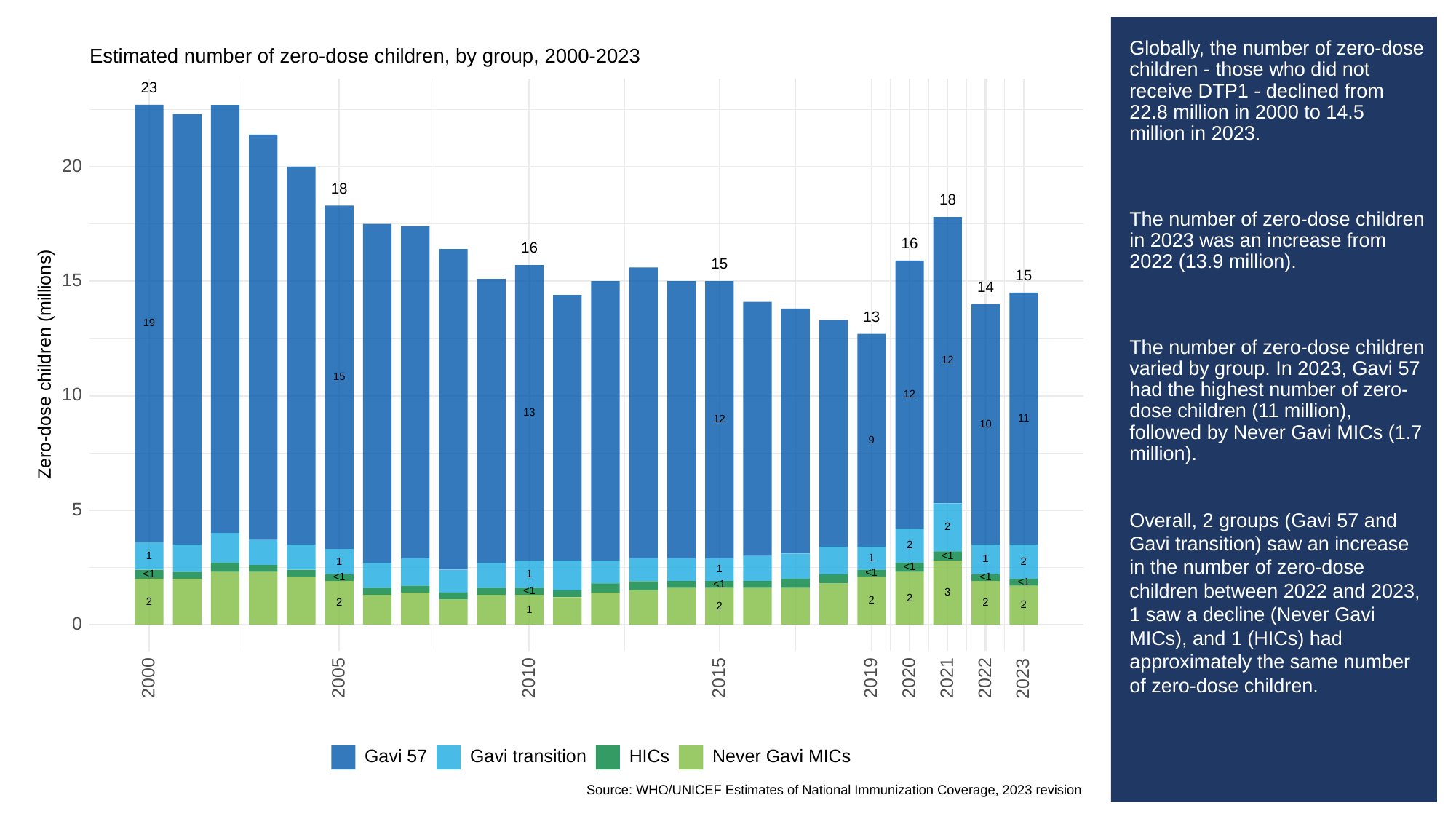

# Globally, the number of zero-dose children - those who did not receive DTP1 - declined from 22.8 million in 2000 to 14.5 million in 2023.

The number of zero-dose children in 2023 was an increase from 2022 (13.9 million).

The number of zero-dose children varied by group. In 2023, Gavi 57 had the highest number of zero-dose children (11 million), followed by Never Gavi MICs (1.7 million).

Overall, 2 groups (Gavi 57 and Gavi transition) saw an increase in the number of zero-dose children between 2022 and 2023, 1 saw a decline (Never Gavi MICs), and 1 (HICs) had approximately the same number of zero-dose children.

Estimated number of zero-dose children, by group, 2000-2023

23

20

18
18

16
16

15

15
15

14

13
19

Zero-dose children (millions)
12
15
10
12

13
11
12
10
9

5

2

2

1
<1

1
1

1
2

<1

1

<1

<1
1

<1
<1

<1

<1

<1

3

2

2

2
2
2

2
2
1
0

2023
2000
2005
2010
2015
2019
2020
2021
2022

Gavi 57
Gavi transition
HICs
Never Gavi MICs
Source: WHO/UNICEF Estimates of National Immunization Coverage, 2023 revision